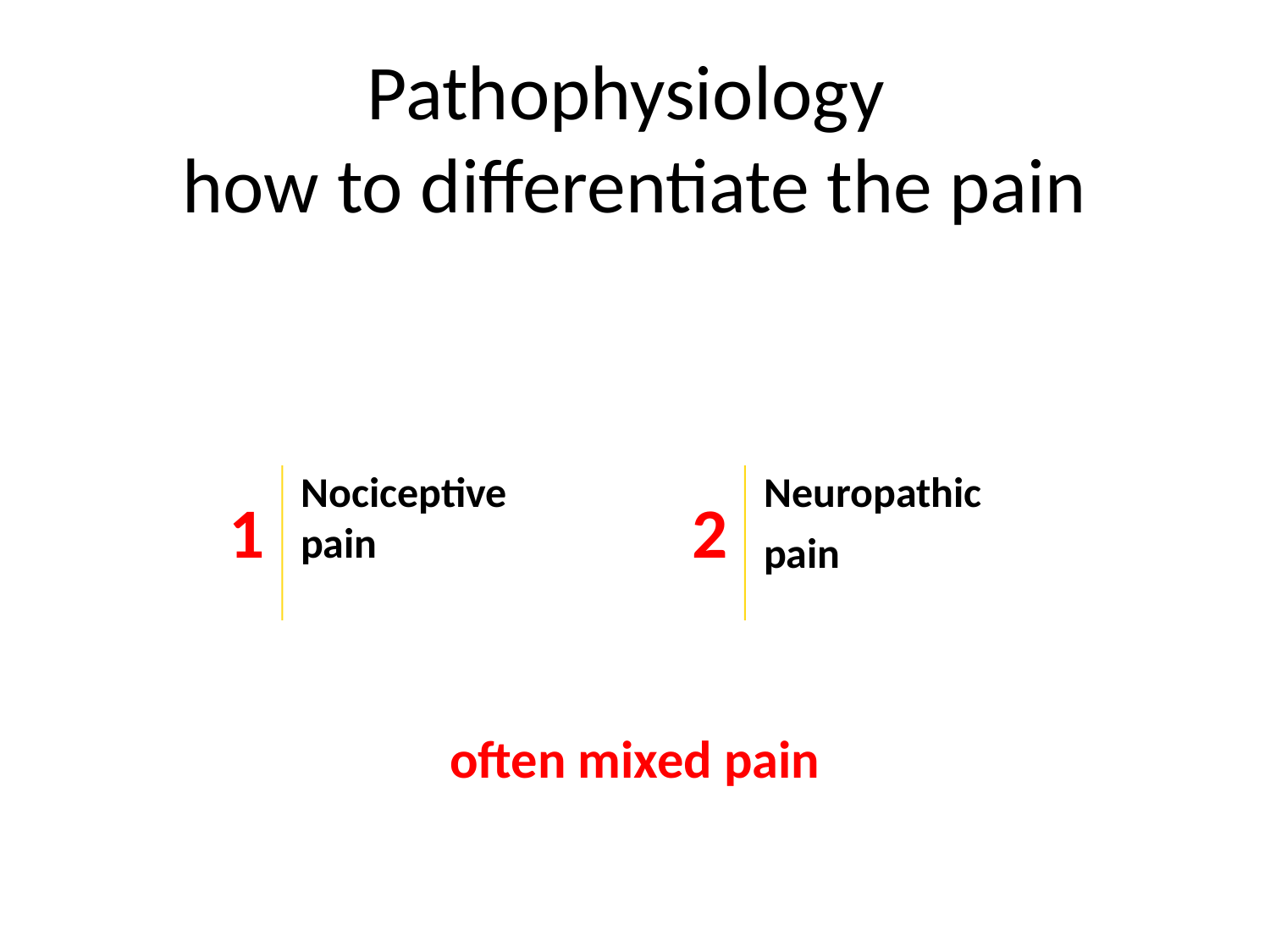

Pathophysiology
how to differentiate the pain
Zwei grosse physiopathologische Mechanismen
Nociceptive
pain
Neuropathic
pain

1
2
often mixed pain